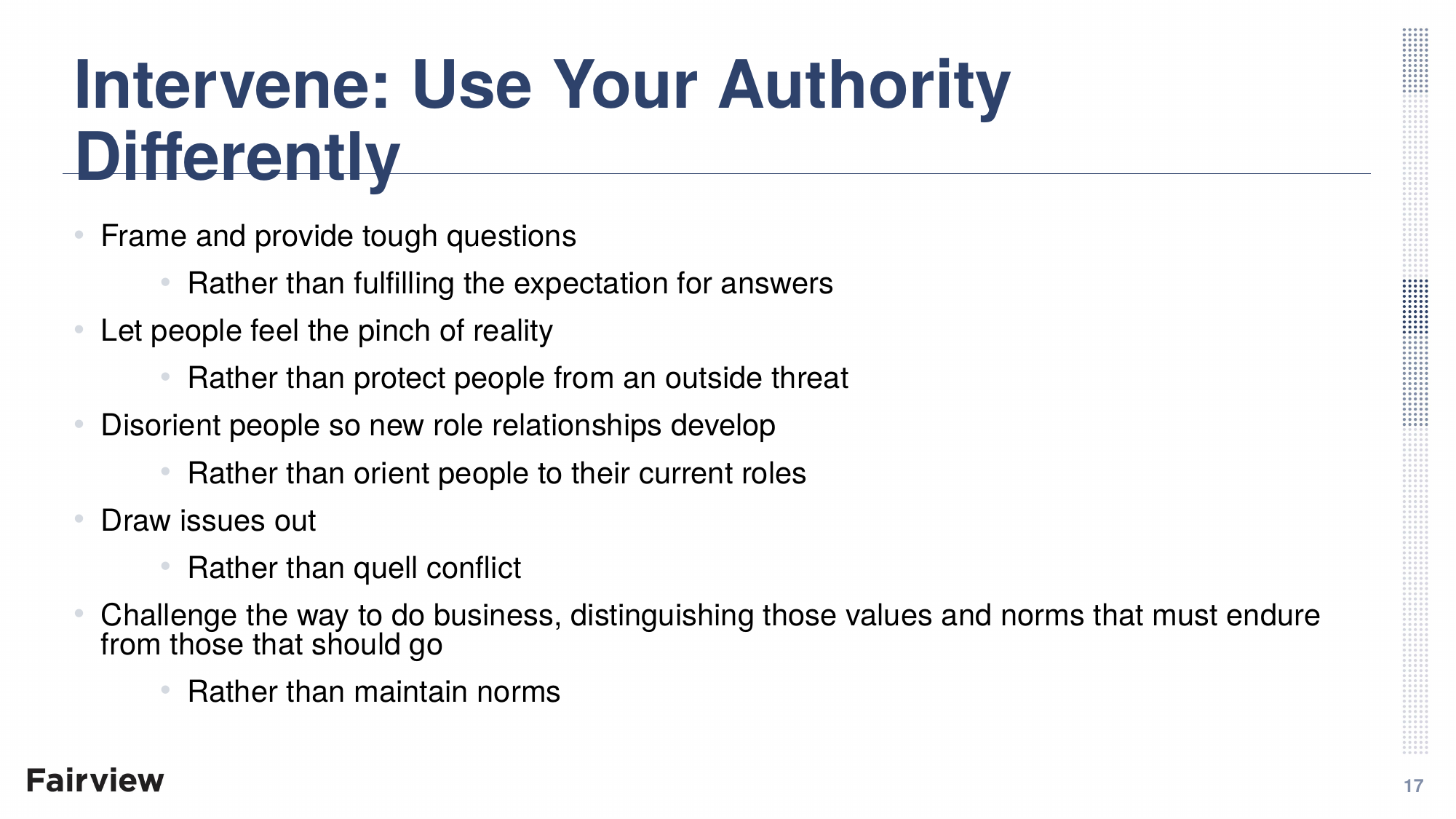

# Intervene: Use Your Authority Differently
Frame and provide tough questions
Rather than fulfilling the expectation for answers
Let people feel the pinch of reality
Rather than protect people from an outside threat
Disorient people so new role relationships develop
Rather than orient people to their current roles
Draw issues out
Rather than quell conflict
Challenge the way to do business, distinguishing those values and norms that must endure from those that should go
Rather than maintain norms
17